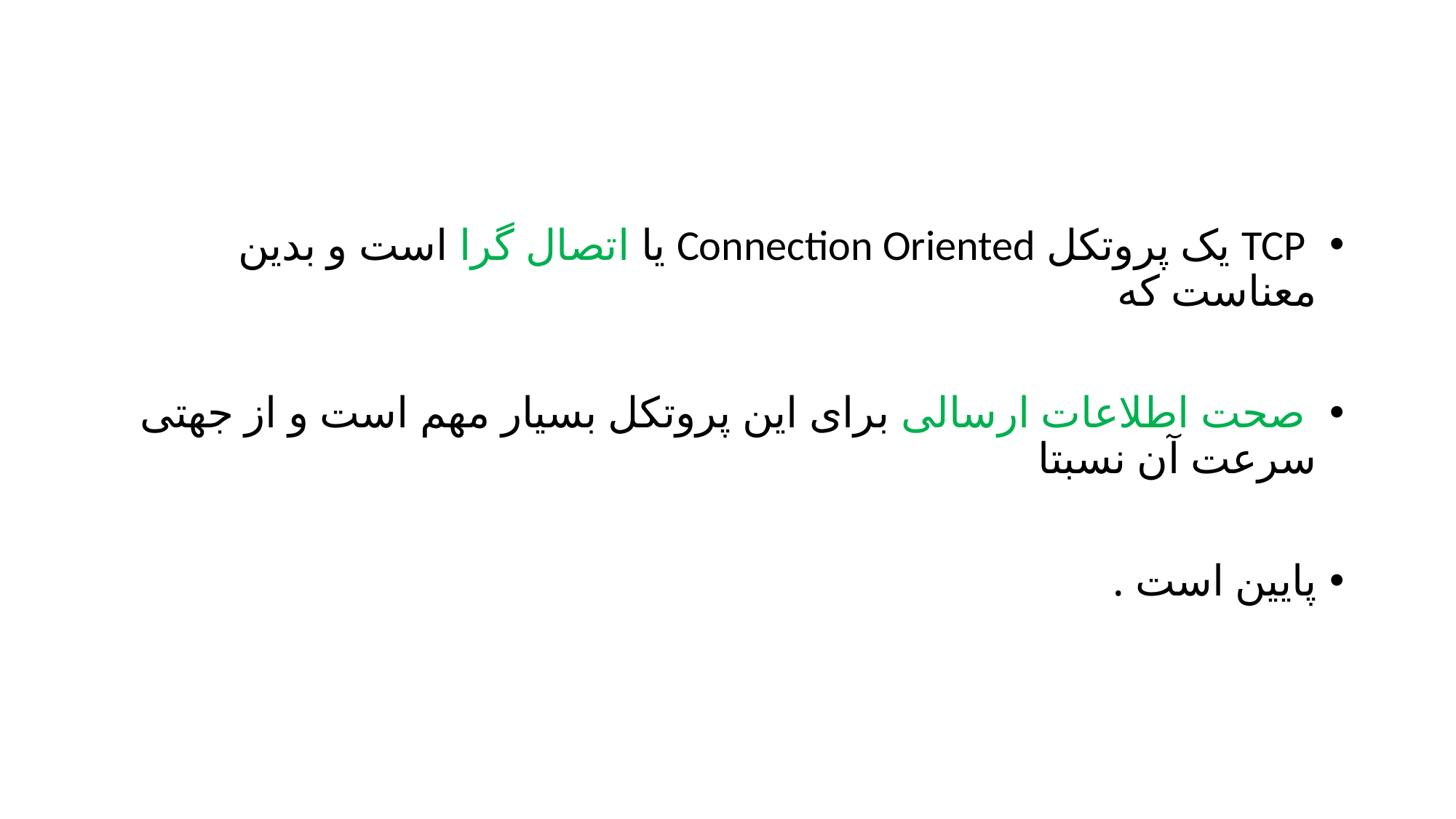

#
 TCP یک پروتکل Connection Oriented یا اتصال گرا است و بدین معناست که

 صحت اطلاعات ارسالی برای این پروتکل بسیار مهم است و از جهتی سرعت آن نسبتا

پایین است .